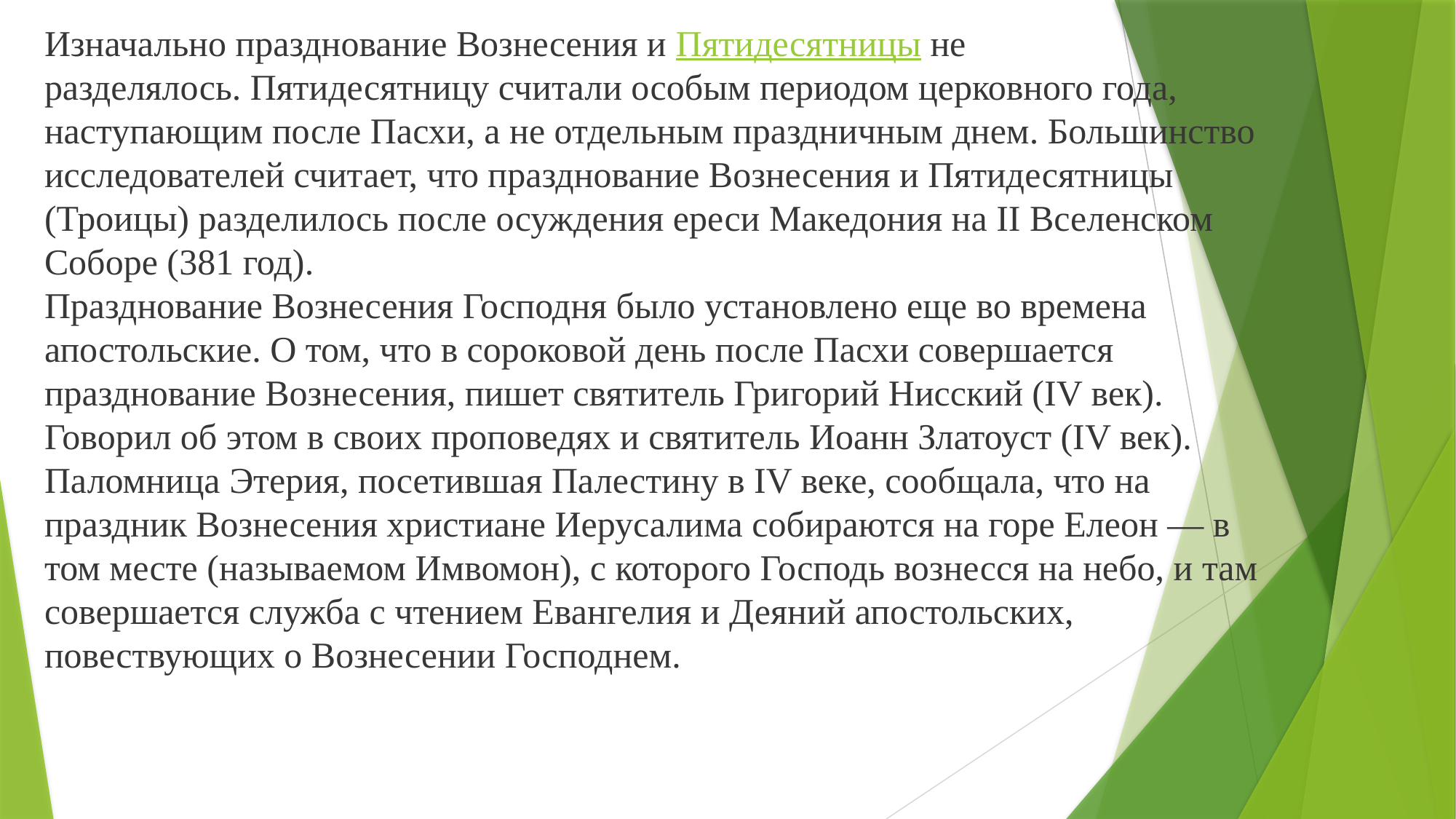

Изначально празднование Вознесения и Пятидесятницы не разделялось. Пятидесятницу считали особым периодом церковного года, наступающим после Пасхи, а не отдельным праздничным днем. Большинство исследователей считает, что празднование Вознесения и Пятидесятницы (Троицы) разделилось после осуждения ереси Македония на II Вселенском Соборе (381 год).
Празднование Вознесения Господня было установлено еще во времена апостольские. О том, что в сороковой день после Пасхи совершается празднование Вознесения, пишет святитель Григорий Нисский (IV век). Говорил об этом в своих проповедях и святитель Иоанн Златоуст (IV век). Паломница Этерия, посетившая Палестину в IV веке, сообщала, что на праздник Вознесения христиане Иерусалима собираются на горе Елеон — в том месте (называемом Имвомон), с которого Господь вознесся на небо, и там совершается служба с чтением Евангелия и Деяний апостольских, повествующих о Вознесении Господнем.